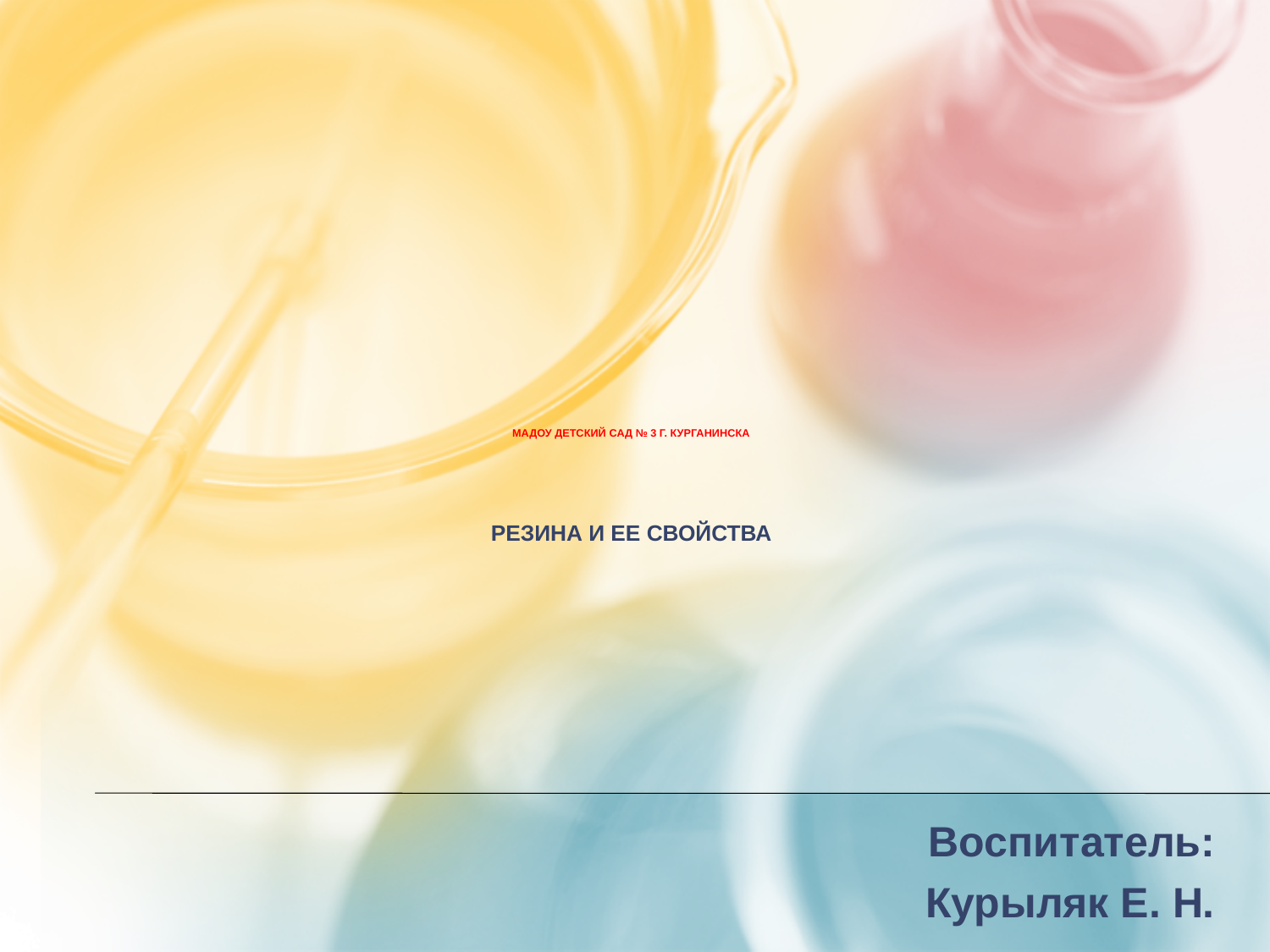

# мАдоу детский сад № 3 г. Курганинска Резина и ее свойства
Воспитатель:
Курыляк Е. Н.